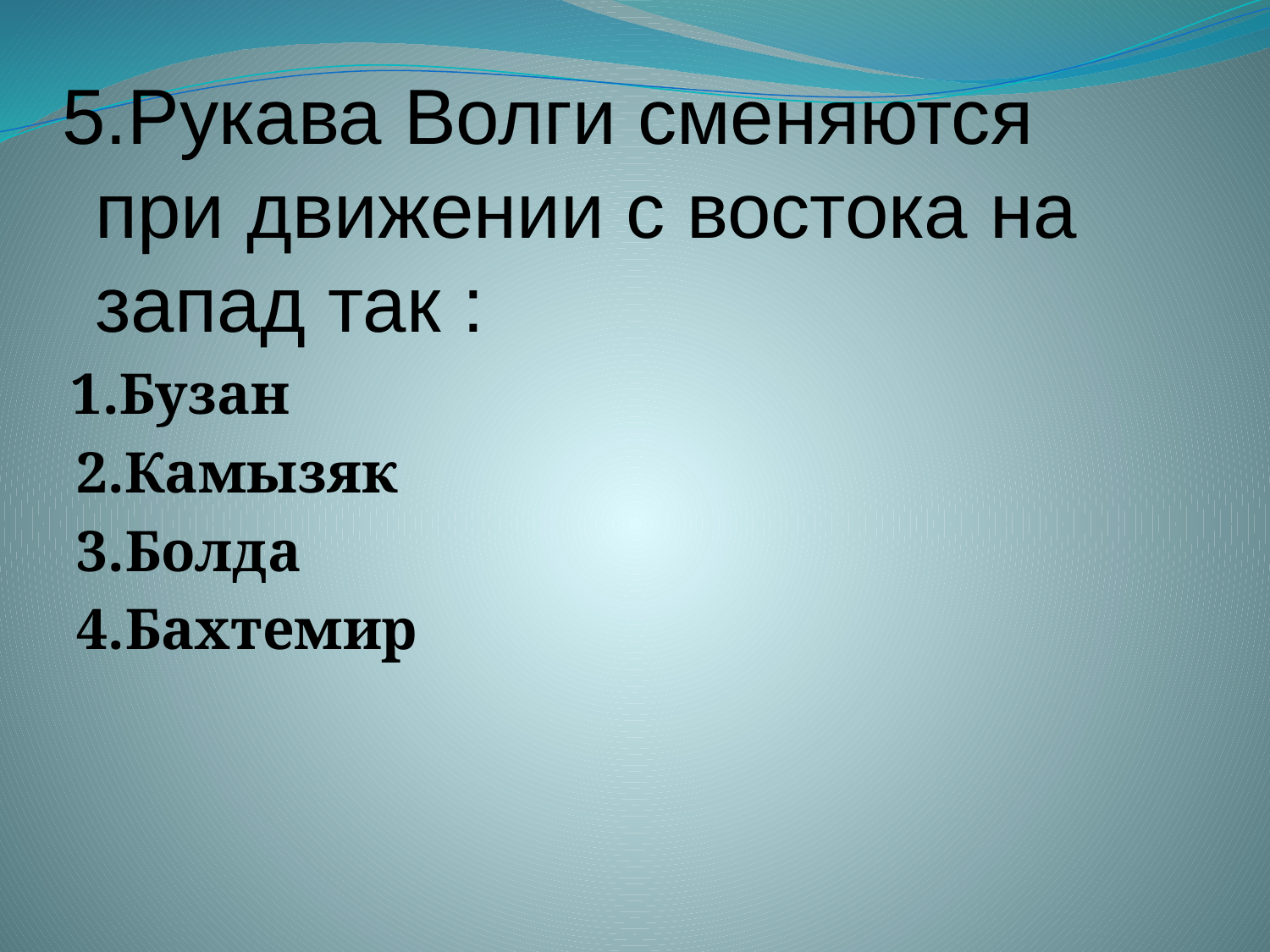

5.Рукава Волги сменяются при движении с востока на запад так :
 1.Бузан
 2.Камызяк
 3.Болда
 4.Бахтемир
#